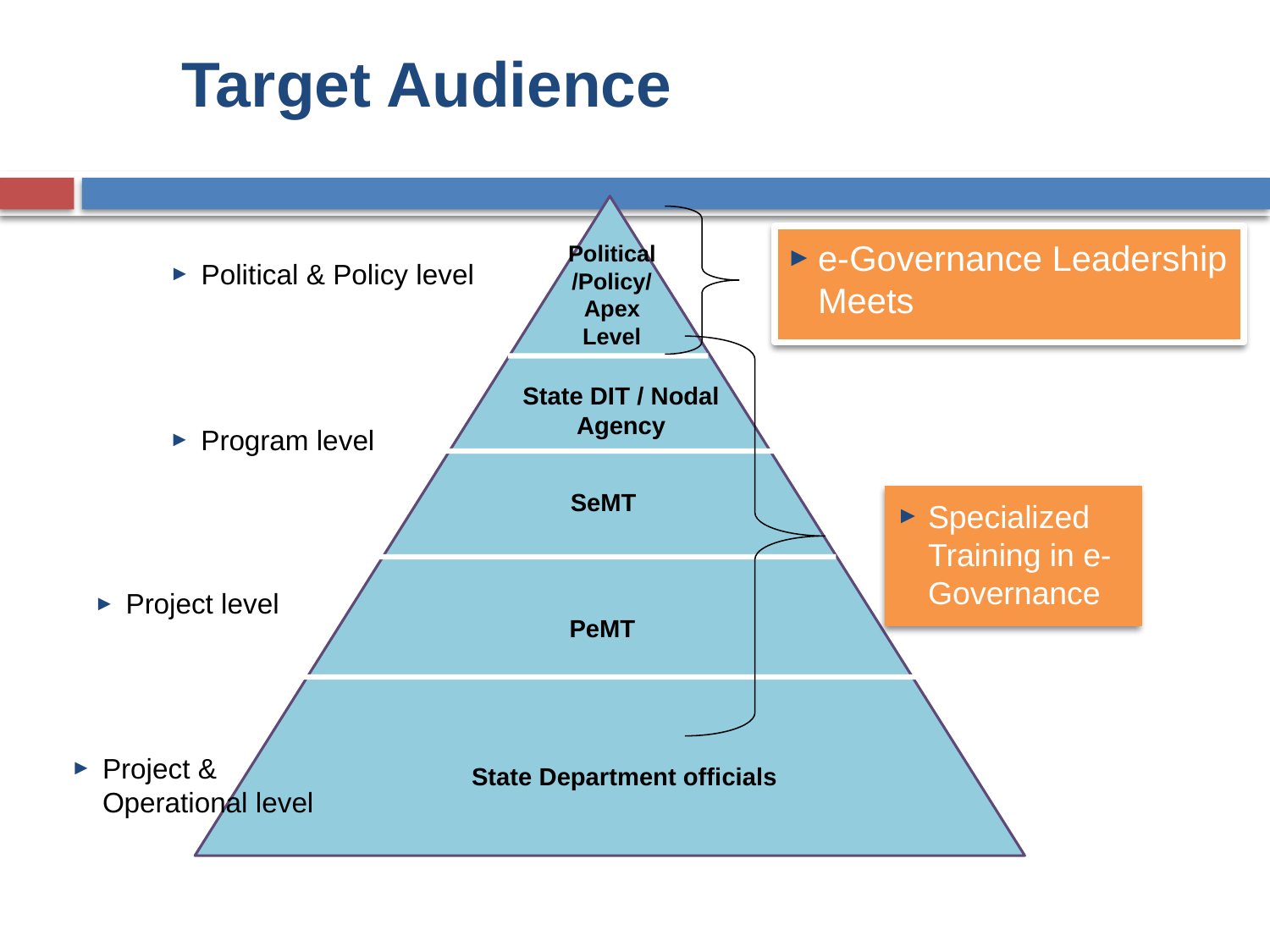

# Target Audience

e-Governance Leadership Meets
Political/Policy/ Apex Level
Political & Policy level

State DIT / Nodal Agency
Program level

SeMT

Specialized Training in e-Governance

Project level
PeMT

Project & Operational level
State Department officials